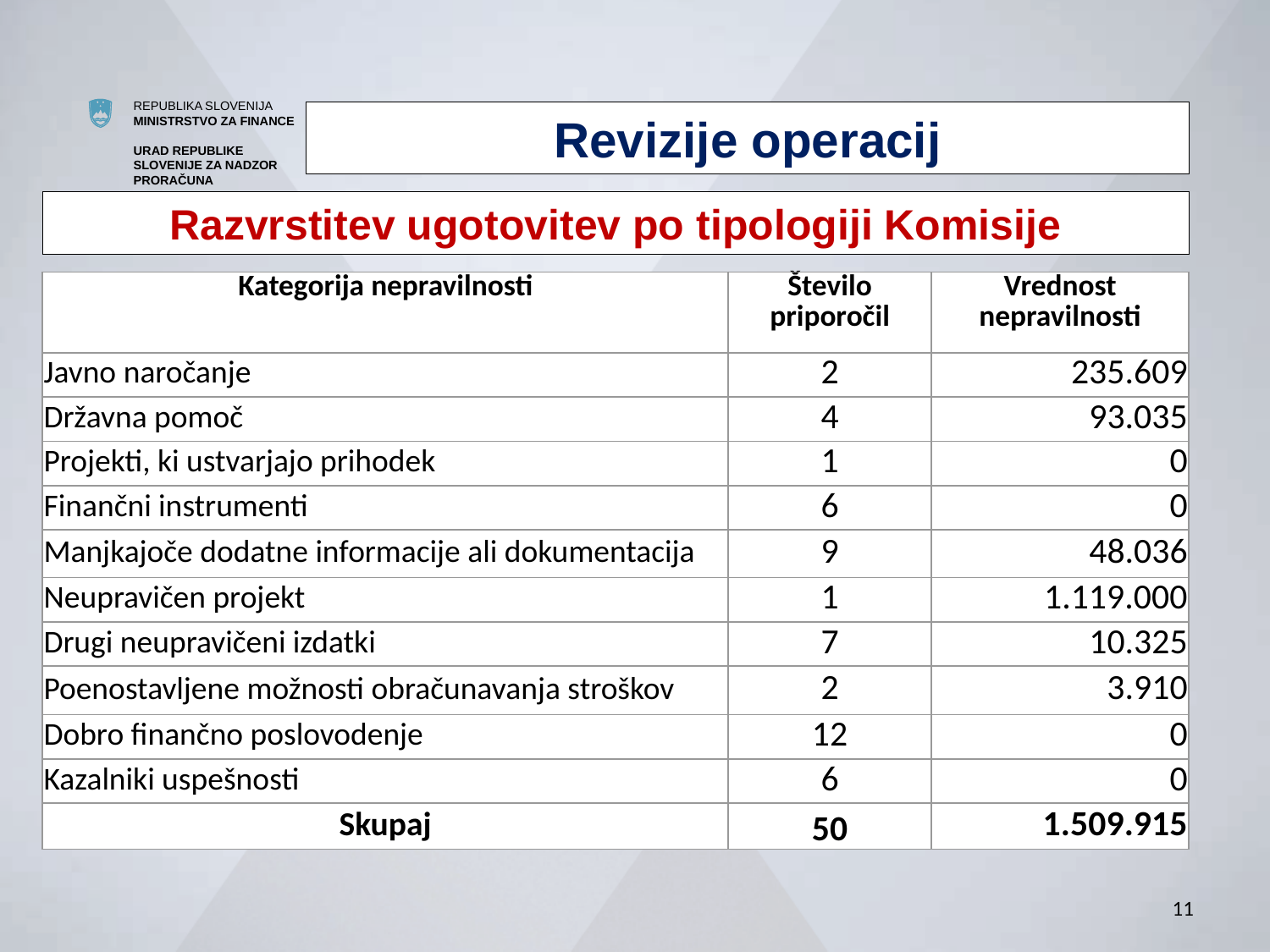

Revizije operacij
Razvrstitev ugotovitev po tipologiji Komisije
| Kategorija nepravilnosti | Število priporočil | Vrednost nepravilnosti |
| --- | --- | --- |
| Javno naročanje | 2 | 235.609 |
| Državna pomoč | 4 | 93.035 |
| Projekti, ki ustvarjajo prihodek | 1 | 0 |
| Finančni instrumenti | 6 | 0 |
| Manjkajoče dodatne informacije ali dokumentacija | 9 | 48.036 |
| Neupravičen projekt | 1 | 1.119.000 |
| Drugi neupravičeni izdatki | 7 | 10.325 |
| Poenostavljene možnosti obračunavanja stroškov | 2 | 3.910 |
| Dobro finančno poslovodenje | 12 | 0 |
| Kazalniki uspešnosti | 6 | 0 |
| Skupaj | 50 | 1.509.915 |
11